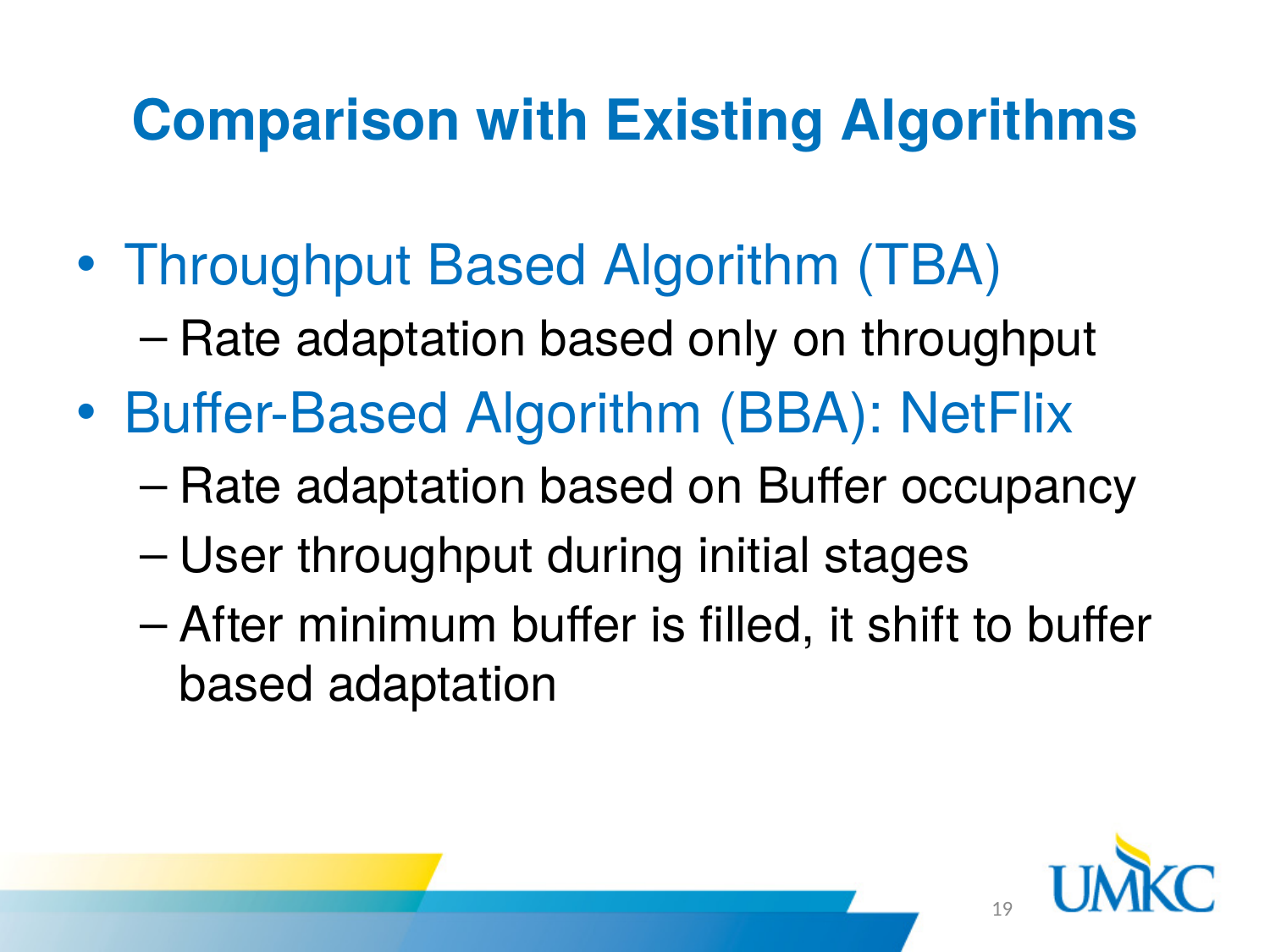

# Comparison with Existing Algorithms
Throughput Based Algorithm (TBA)
Rate adaptation based only on throughput
Buffer-Based Algorithm (BBA): NetFlix
Rate adaptation based on Buffer occupancy
User throughput during initial stages
After minimum buffer is filled, it shift to buffer based adaptation
19